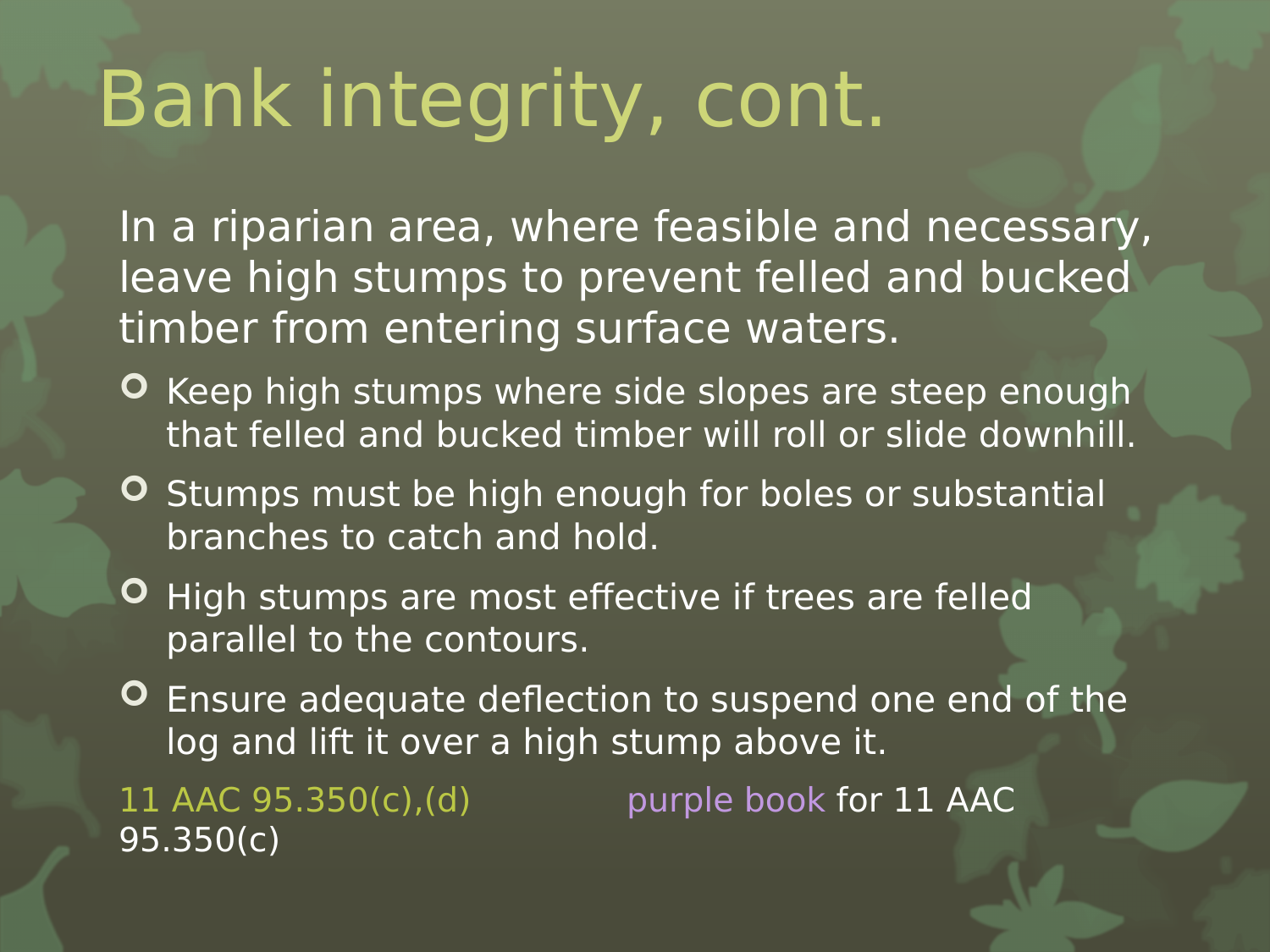

# Bank integrity, cont.
In a riparian area, where feasible and necessary, leave high stumps to prevent felled and bucked timber from entering surface waters.
Keep high stumps where side slopes are steep enough that felled and bucked timber will roll or slide downhill.
Stumps must be high enough for boles or substantial branches to catch and hold.
High stumps are most effective if trees are felled parallel to the contours.
Ensure adequate deflection to suspend one end of the log and lift it over a high stump above it.
11 AAC 95.350(c),(d)		purple book for 11 AAC 95.350(c)